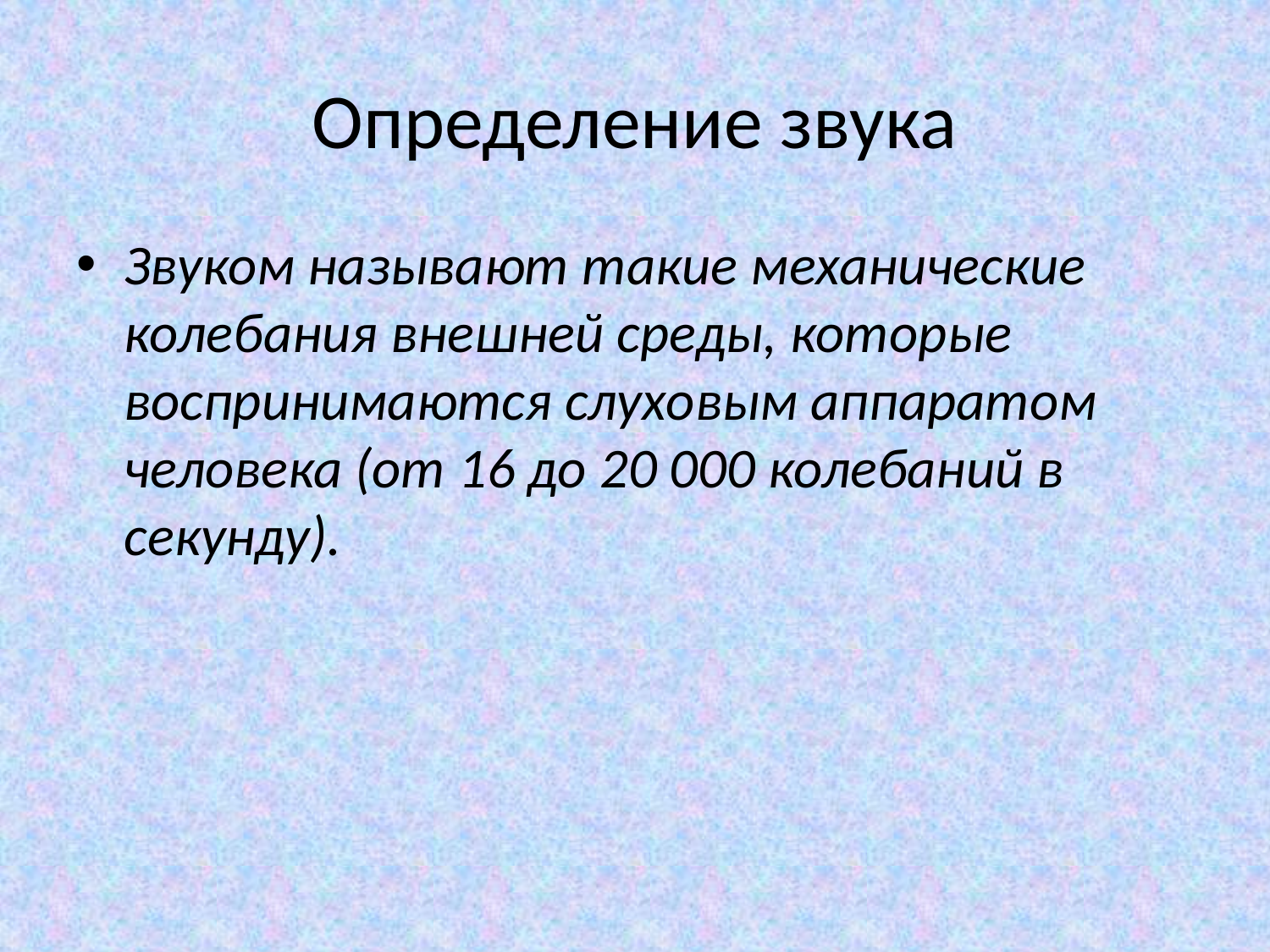

# Определение звука
Звуком называют такие механические колебания внешней среды, которые воспринимаются слуховым аппаратом человека (от 16 до 20 000 колебаний в секунду).